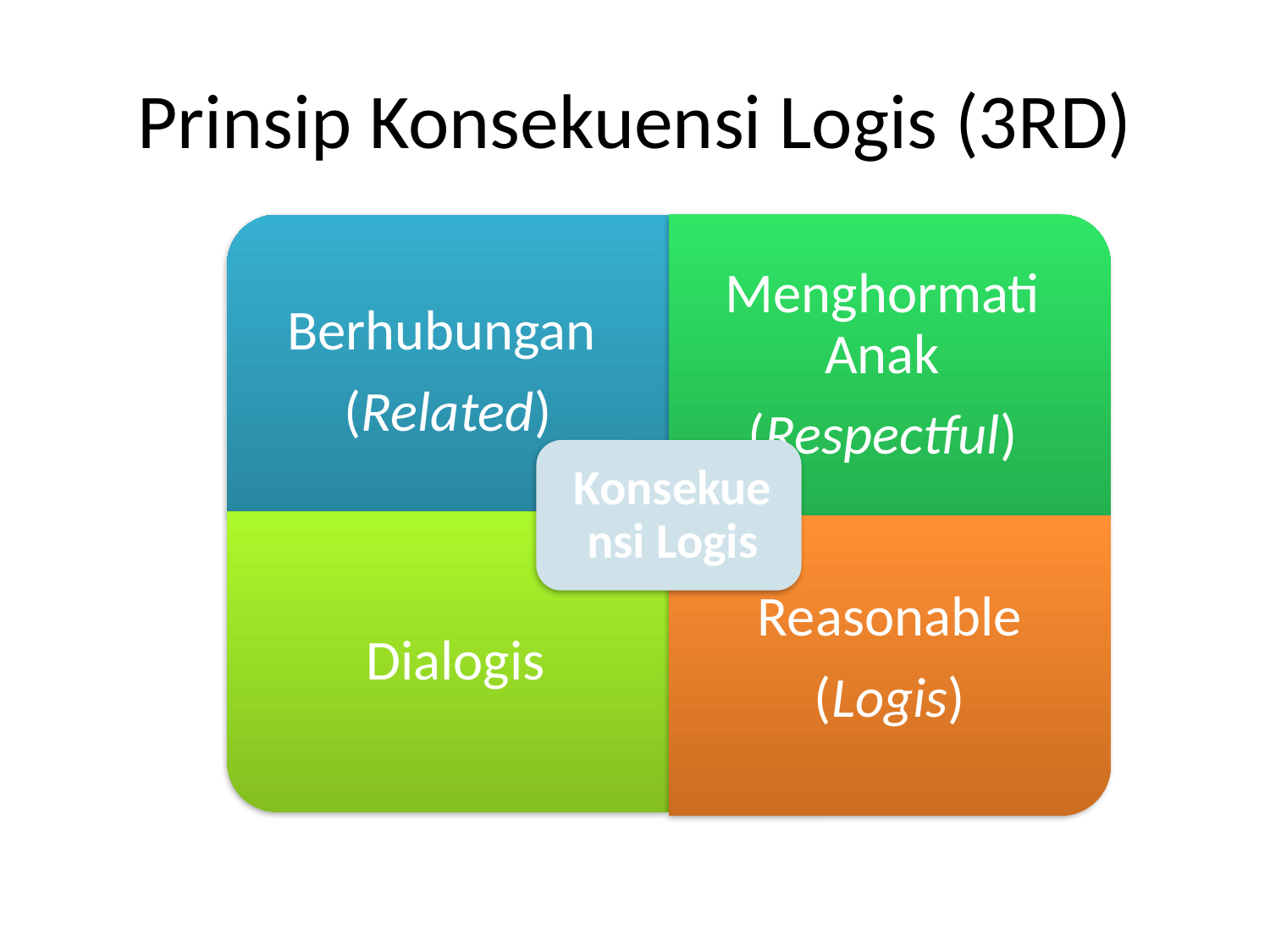

# Prinsip Konsekuensi Logis (3RD)
Berhubungan
(Related)
Menghormati Anak
(Respectful)
Dialogis
Reasonable
(Logis)
Konsekuensi Logis